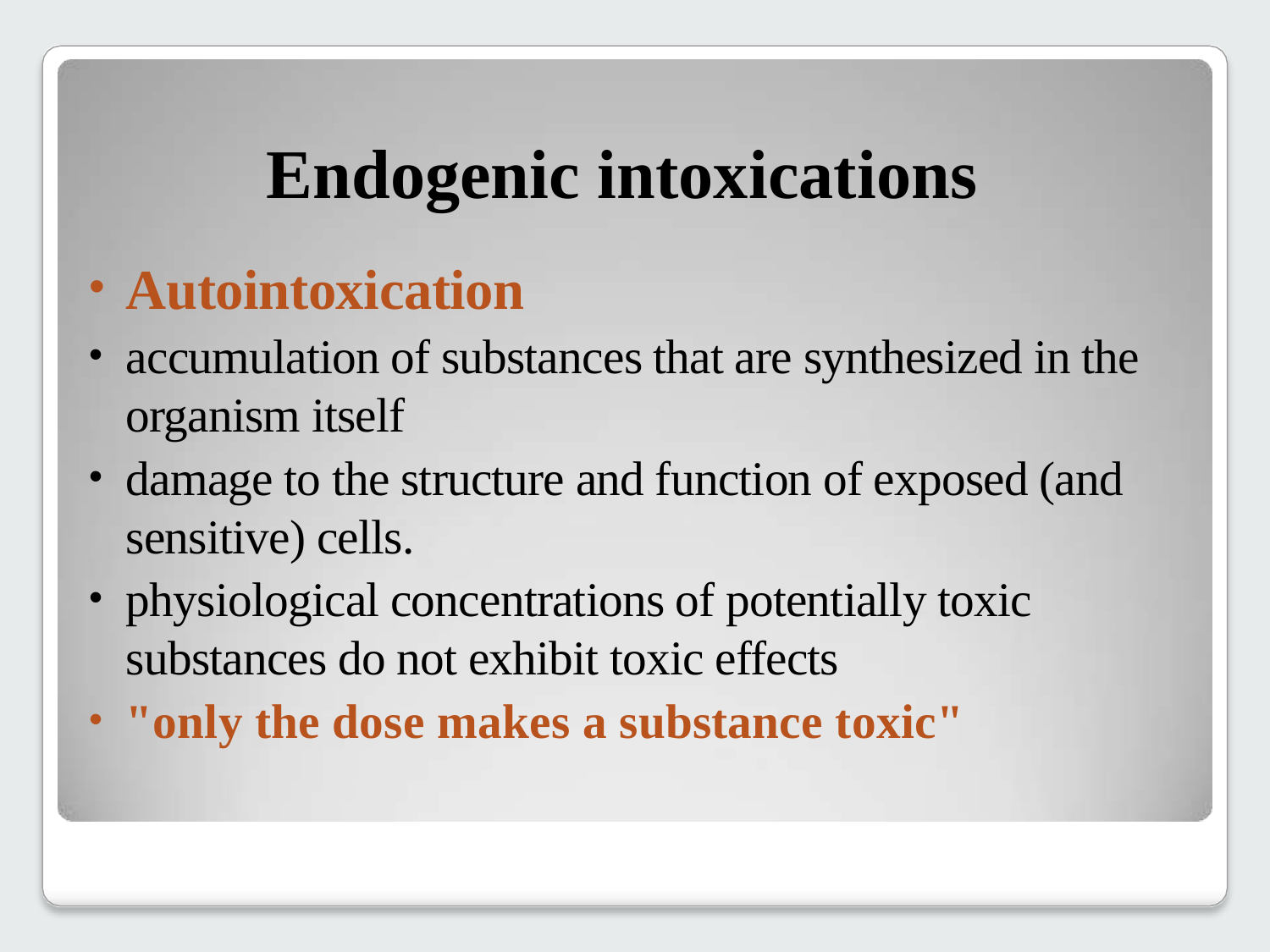

# Endogenic intoxications
Autointoxication
accumulation of substances that are synthesized in the organism itself
damage to the structure and function of exposed (and sensitive) cells.
physiological concentrations of potentially toxic substances do not exhibit toxic effects
"only the dose makes a substance toxic"